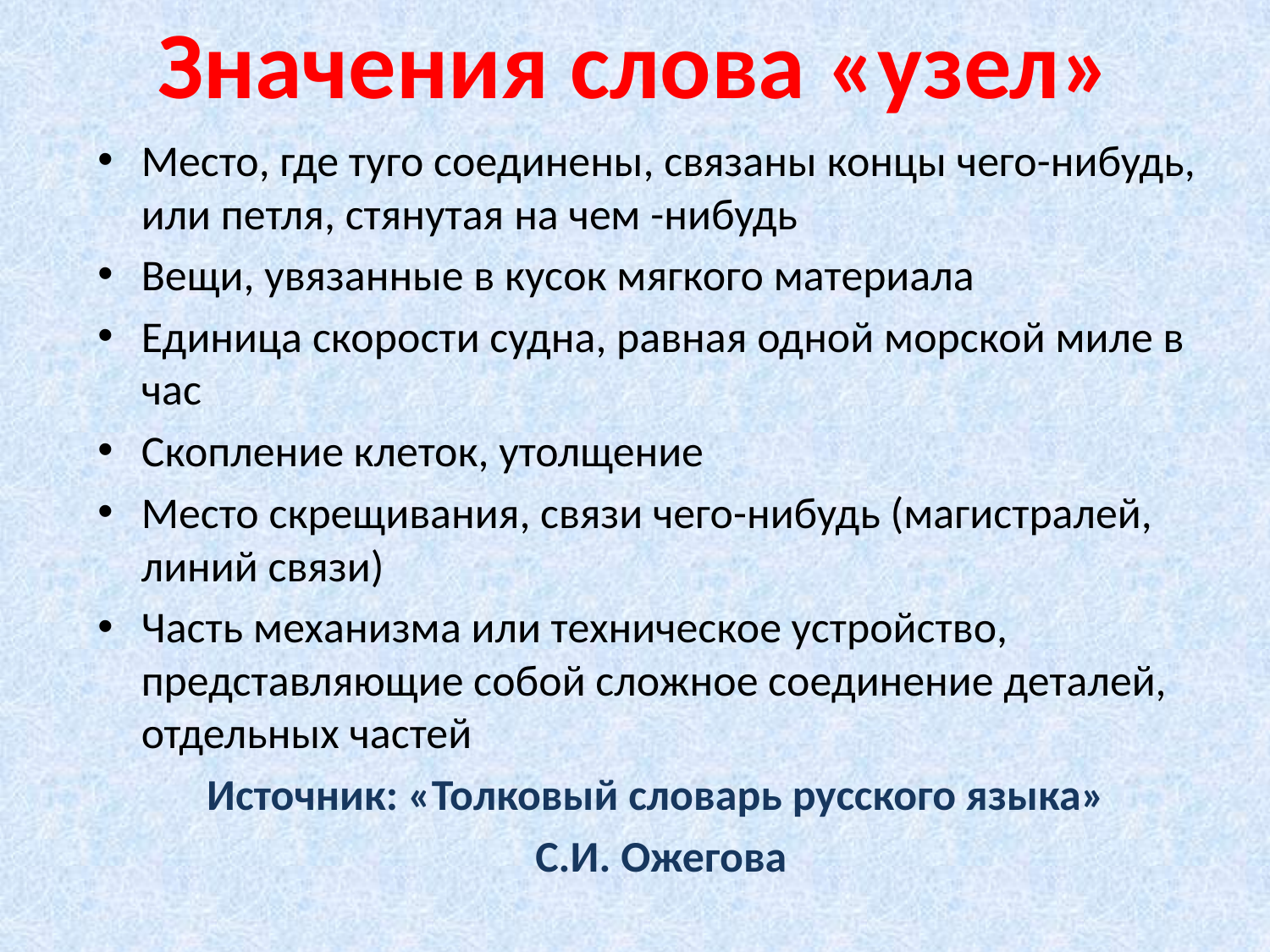

# Значения слова «узел»
Место, где туго соединены, связаны концы чего-нибудь, или петля, стянутая на чем -нибудь
Вещи, увязанные в кусок мягкого материала
Единица скорости судна, равная одной морской миле в час
Скопление клеток, утолщение
Место скрещивания, связи чего-нибудь (магистралей, линий связи)
Часть механизма или техническое устройство, представляющие собой сложное соединение деталей, отдельных частей
Источник: «Толковый словарь русского языка»
 С.И. Ожегова